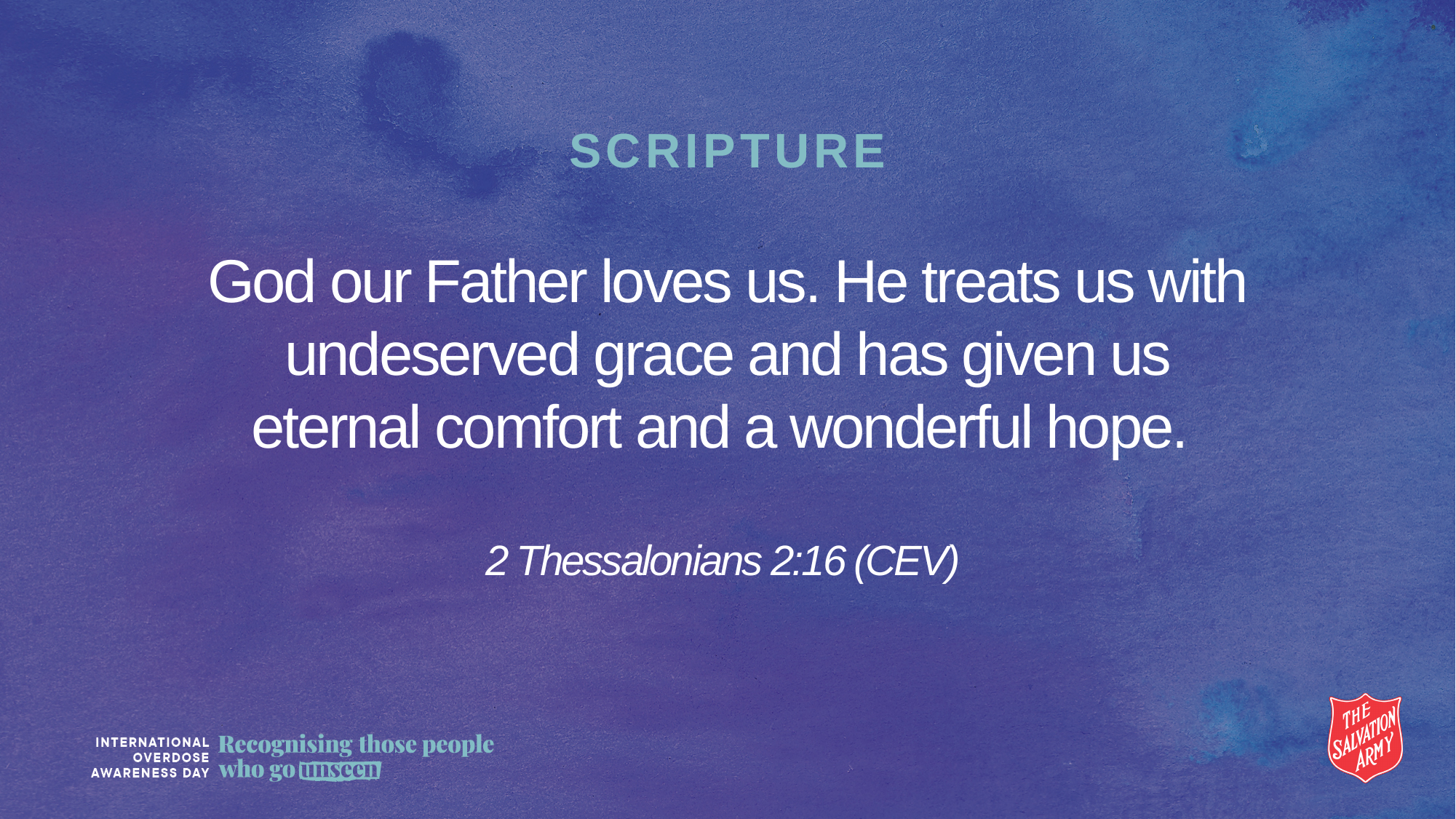

SCRIPTURE
# God our Father loves us. He treats us with undeserved grace and has given us eternal comfort and a wonderful hope.  2 Thessalonians 2:16 (CEV)